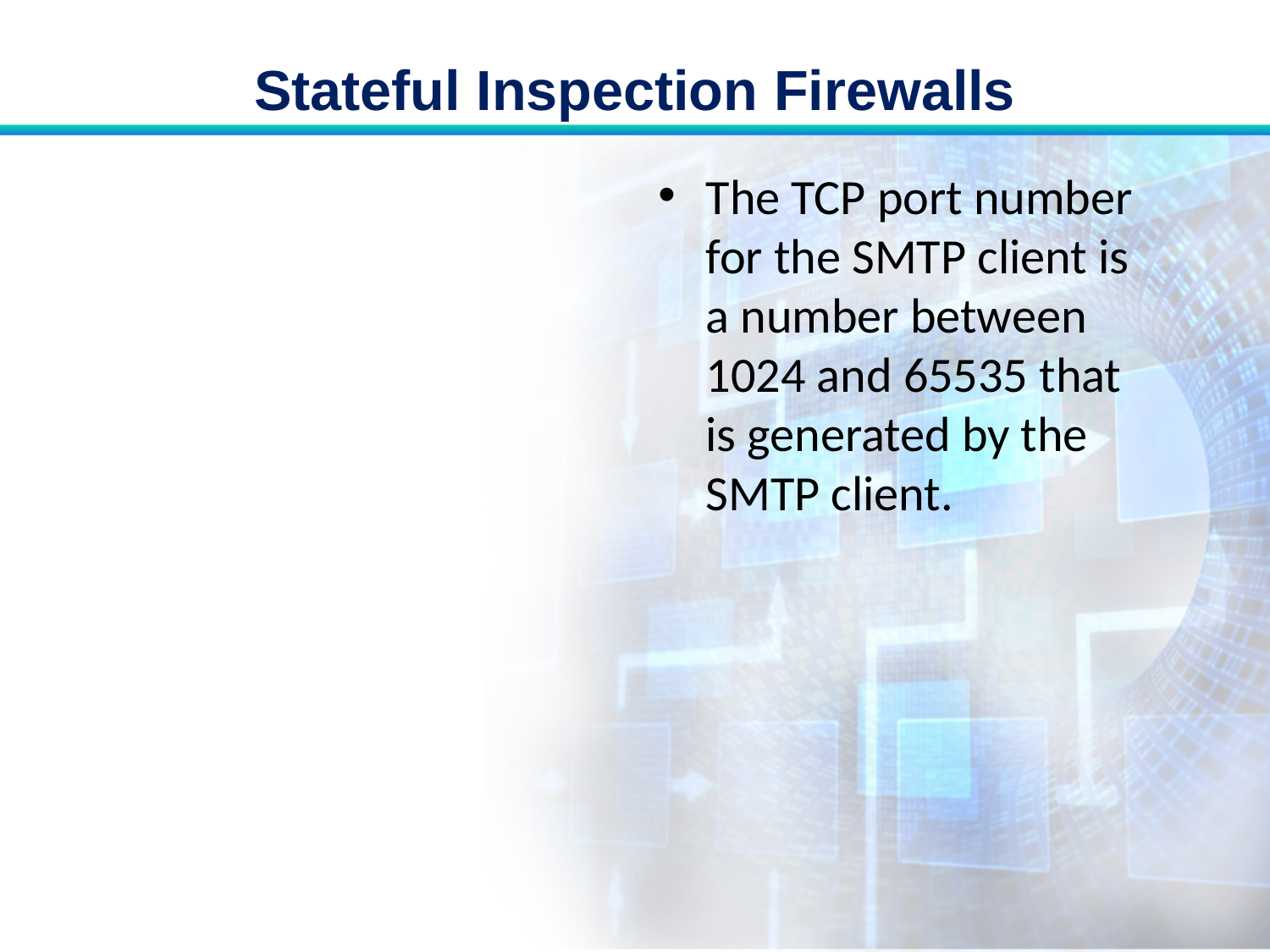

# Stateful Inspection Firewalls
The TCP port number for the SMTP client is a number between 1024 and 65535 that is generated by the SMTP client.